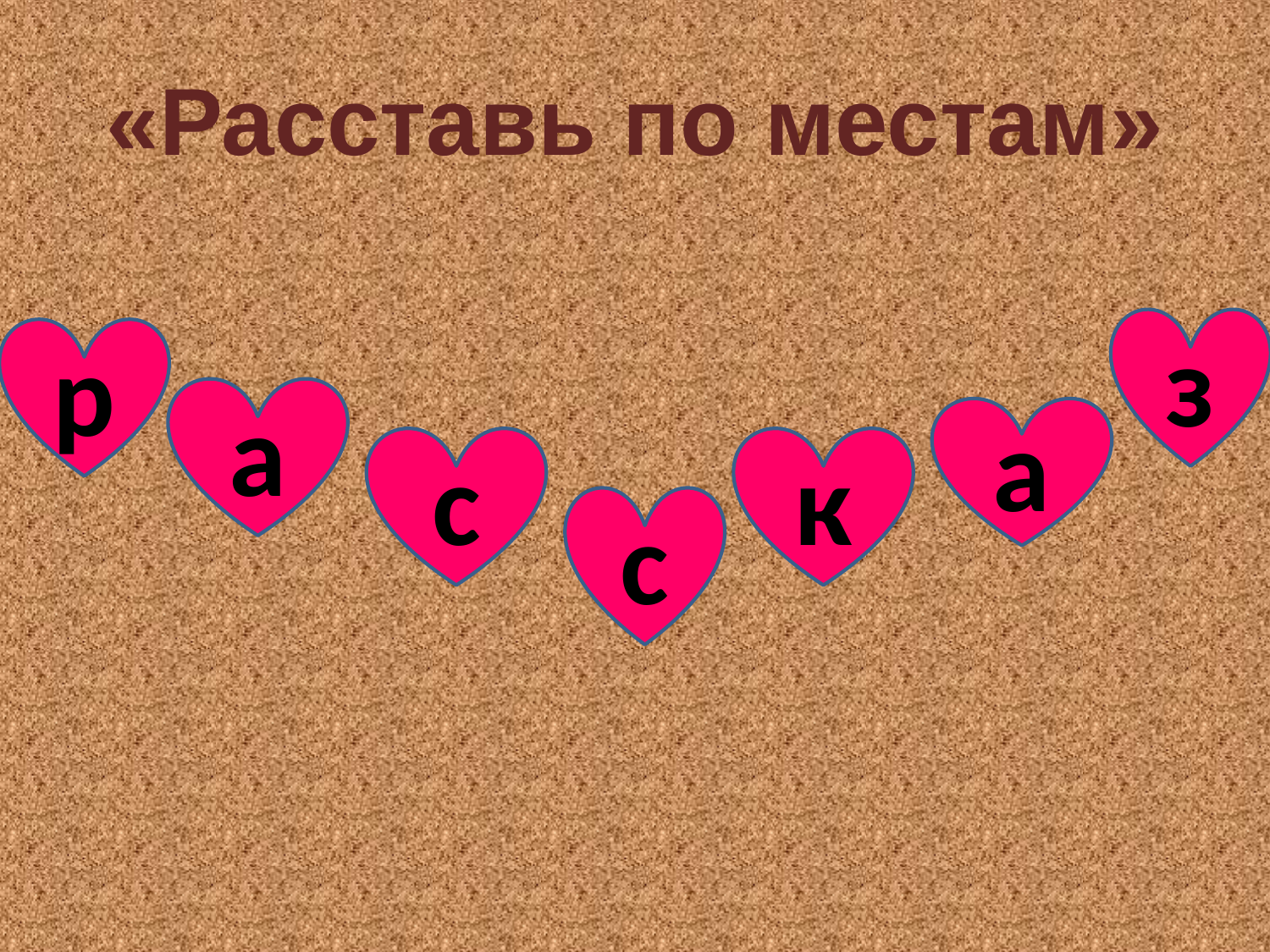

# «Расставь по местам»
з
р
а
а
с
к
с